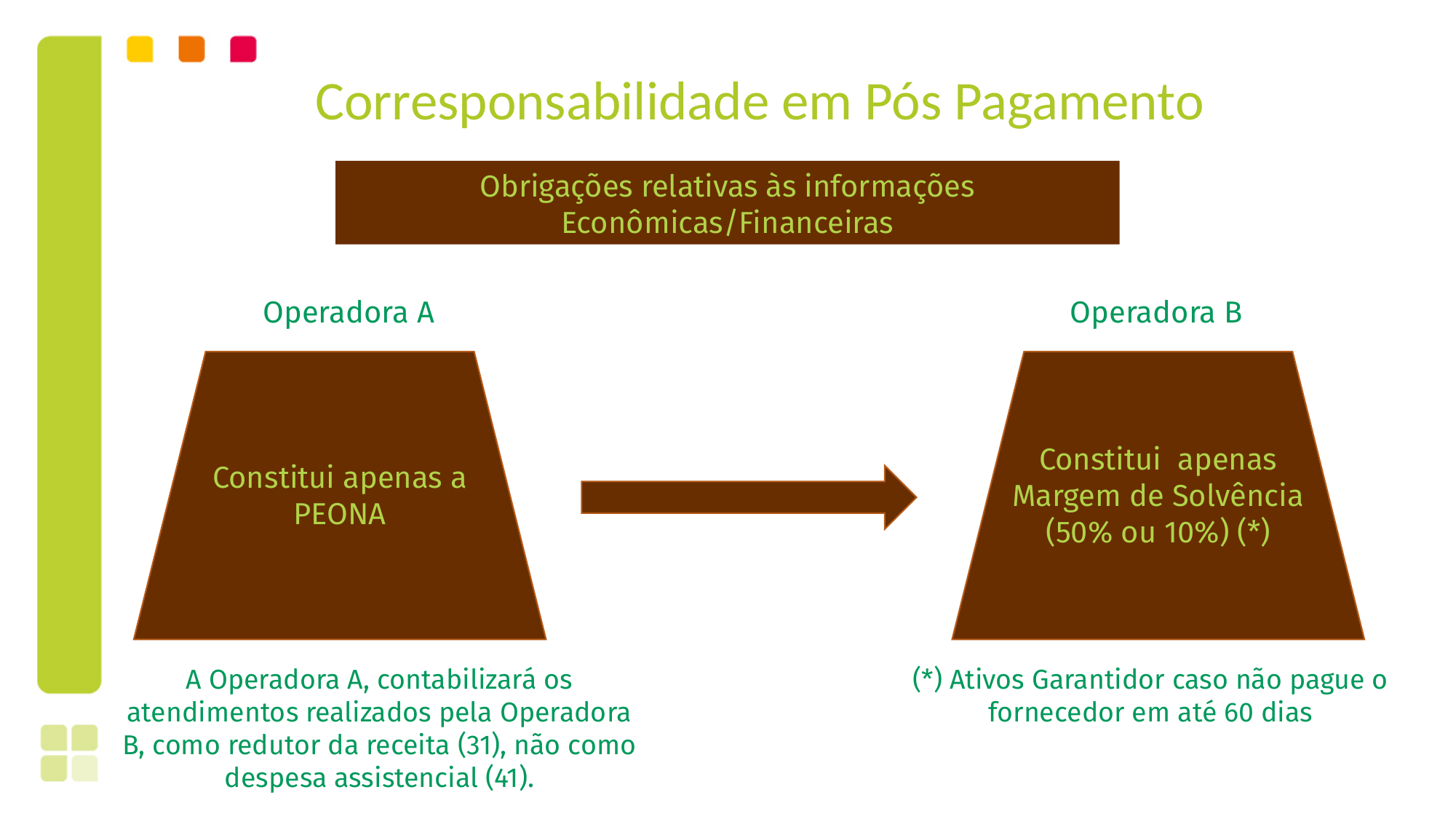

# Corresponsabilidade em Pós Pagamento
Obrigações relativas às informações Econômicas/Financeiras
Operadora A
Operadora B
Constitui apenas a PEONA

Constitui  apenas Margem de Solvência (50% ou 10%) (*)

A Operadora A, contabilizará os atendimentos realizados pela Operadora B, como redutor da receita (31), não como despesa assistencial (41).
(*) Ativos Garantidor caso não pague o fornecedor em até 60 dias